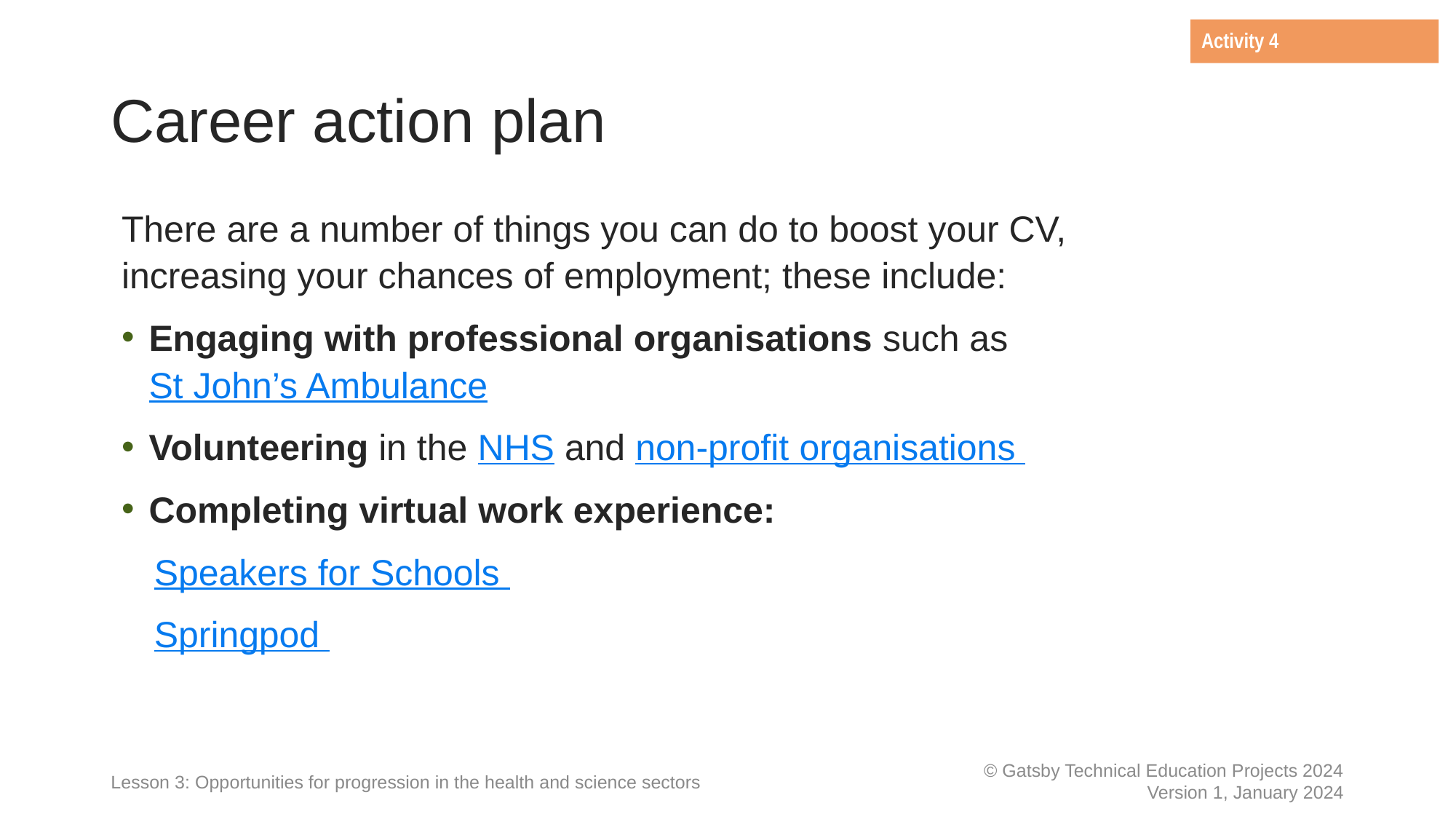

Activity 4
# Career action plan
There are a number of things you can do to boost your CV, increasing your chances of employment; these include:
Engaging with professional organisations such as St John’s Ambulance
Volunteering in the NHS and non-profit organisations
Completing virtual work experience:
Speakers for Schools
Springpod
Lesson 3: Opportunities for progression in the health and science sectors